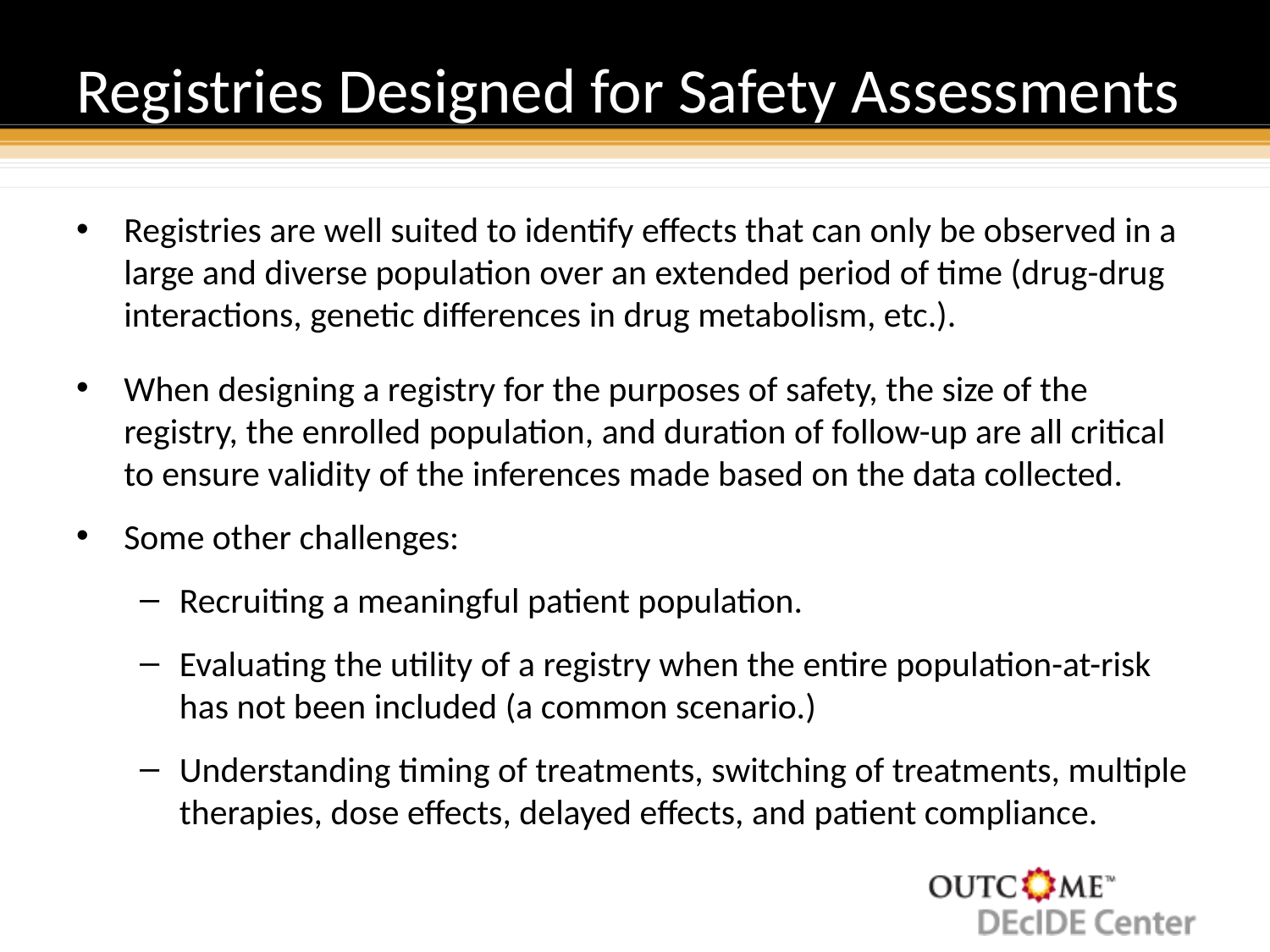

# Registries Designed for Safety Assessments
Registries are well suited to identify effects that can only be observed in a large and diverse population over an extended period of time (drug-drug interactions, genetic differences in drug metabolism, etc.).
When designing a registry for the purposes of safety, the size of the registry, the enrolled population, and duration of follow-up are all critical to ensure validity of the inferences made based on the data collected.
Some other challenges:
Recruiting a meaningful patient population.
Evaluating the utility of a registry when the entire population-at-risk has not been included (a common scenario.)
Understanding timing of treatments, switching of treatments, multiple therapies, dose effects, delayed effects, and patient compliance.